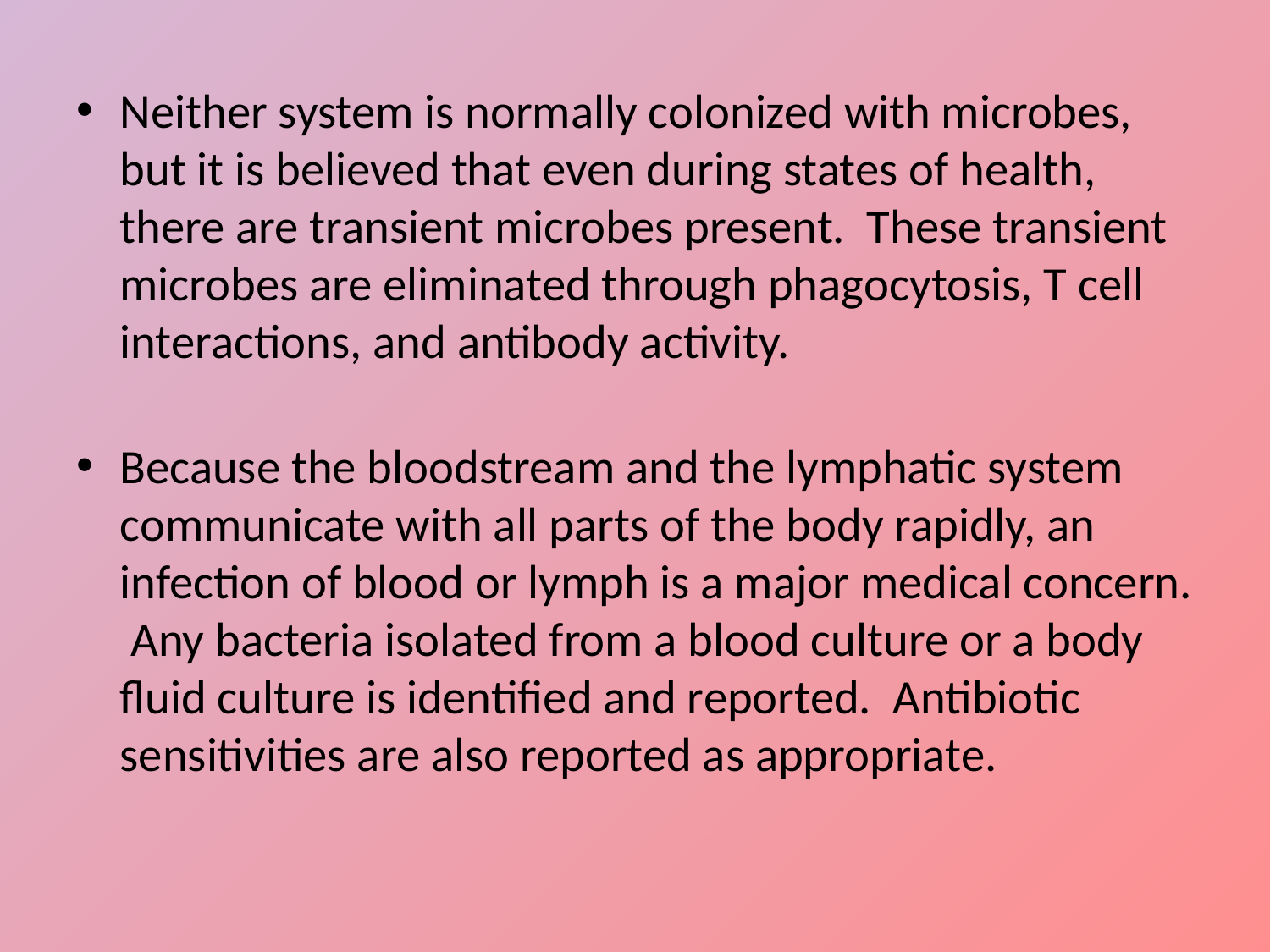

Neither system is normally colonized with microbes, but it is believed that even during states of health, there are transient microbes present.  These transient microbes are eliminated through phagocytosis, T cell interactions, and antibody activity.
Because the bloodstream and the lymphatic system communicate with all parts of the body rapidly, an infection of blood or lymph is a major medical concern.  Any bacteria isolated from a blood culture or a body fluid culture is identified and reported.  Antibiotic sensitivities are also reported as appropriate.